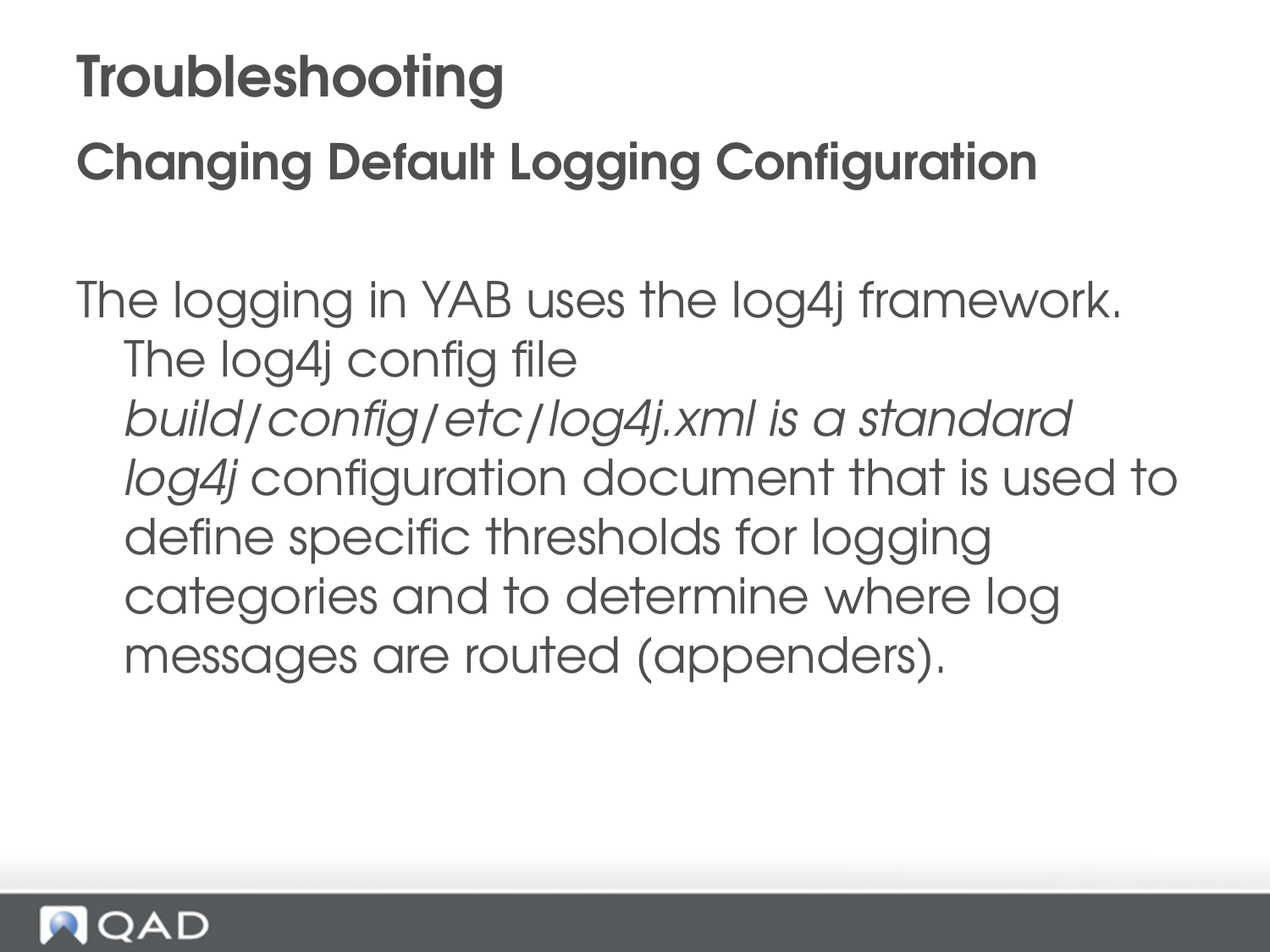

# Troubleshooting
Changing Default Logging Configuration

The logging in YAB uses the log4j framework. The log4j config file build/config/etc/log4j.xml is a standard log4j configuration document that is used to define specific thresholds for logging categories and to determine where log messages are routed (appenders).